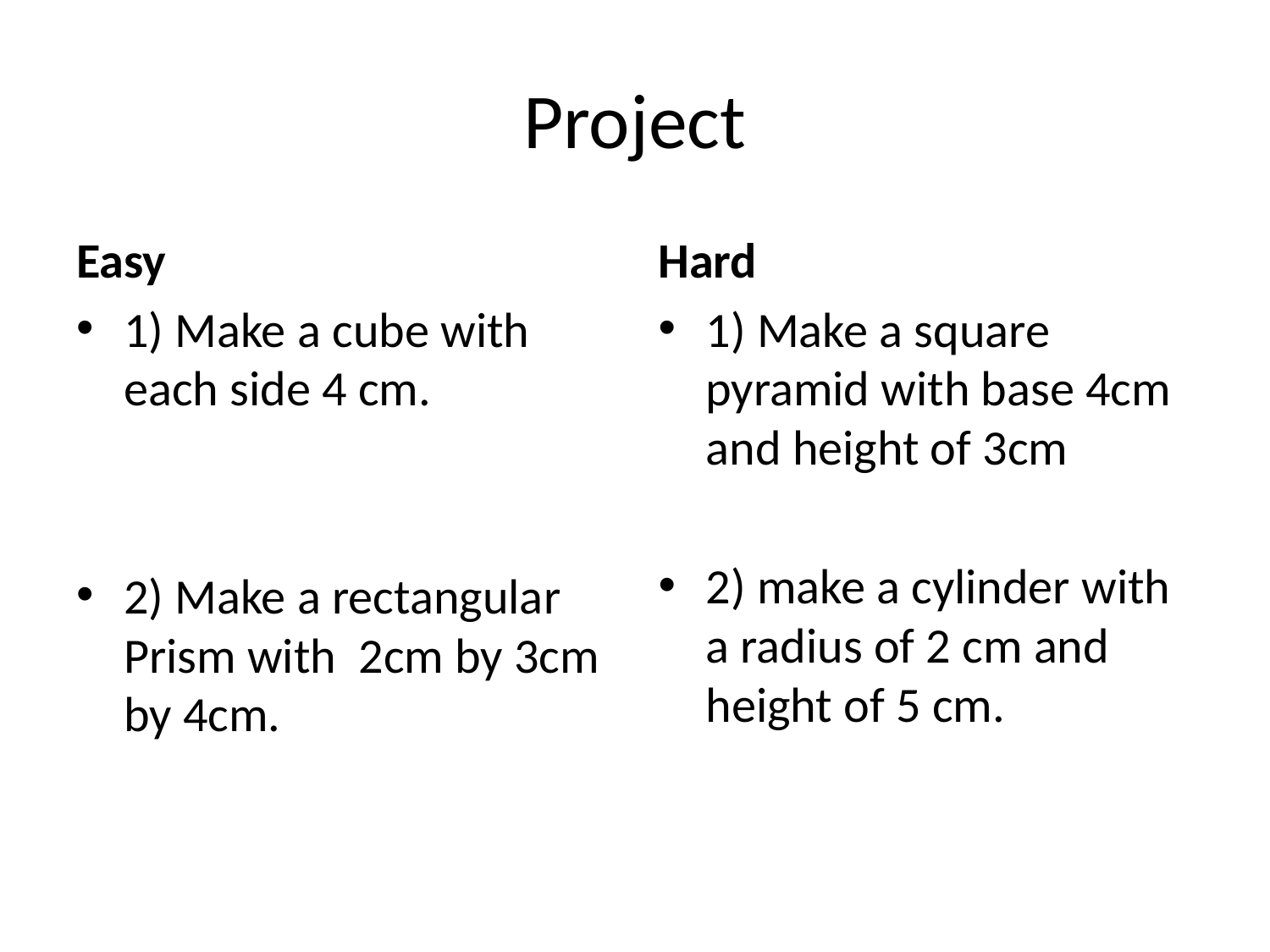

# Project
Easy
1) Make a cube with each side 4 cm.

2) Make a rectangular Prism with  2cm by 3cm by 4cm.
Hard
1) Make a square pyramid with base 4cm and height of 3cm

2) make a cylinder with a radius of 2 cm and height of 5 cm.